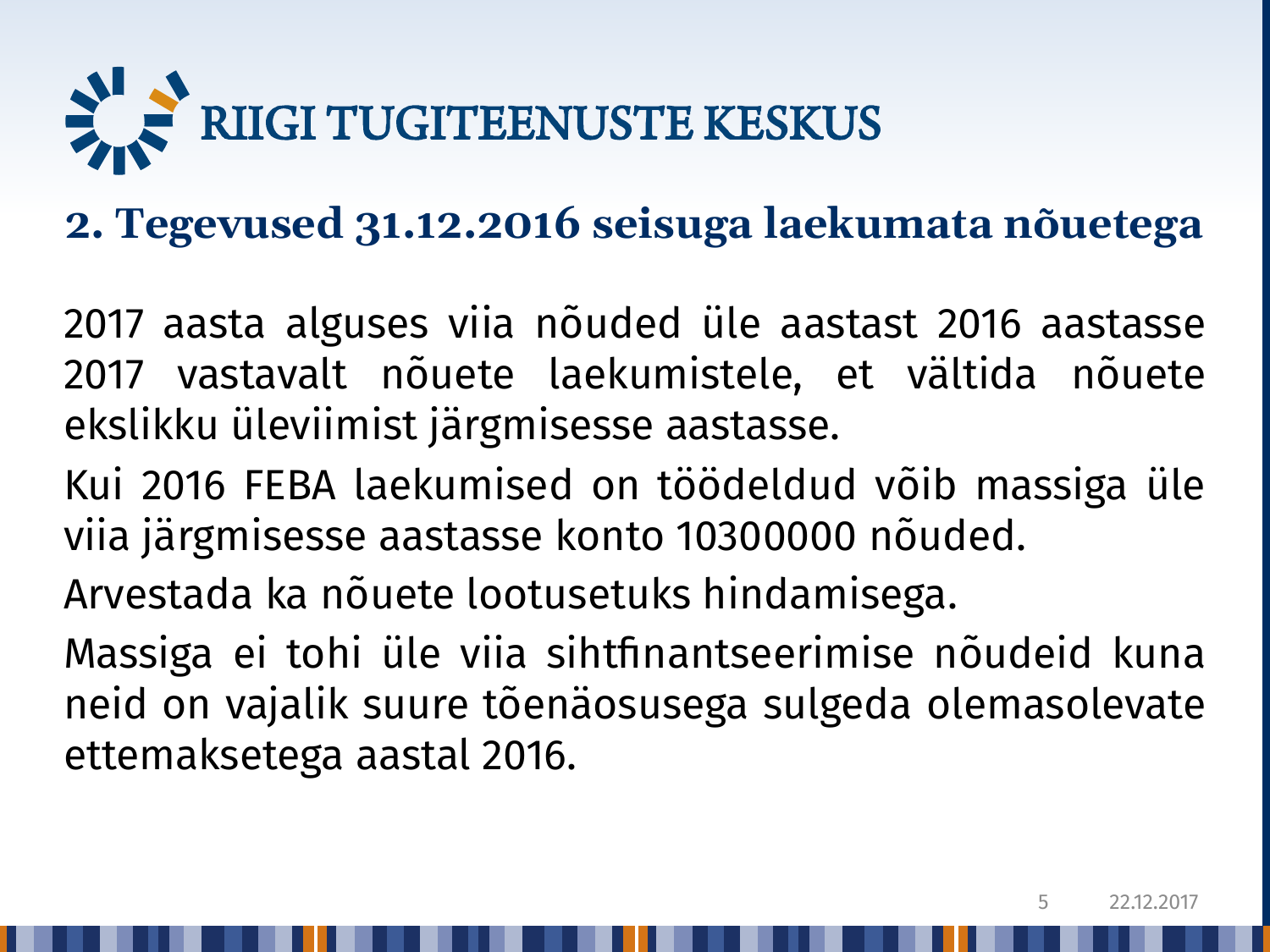

# 2. Tegevused 31.12.2016 seisuga laekumata nõuetega
2017 aasta alguses viia nõuded üle aastast 2016 aastasse 2017 vastavalt nõuete laekumistele, et vältida nõuete ekslikku üleviimist järgmisesse aastasse.
Kui 2016 FEBA laekumised on töödeldud võib massiga üle viia järgmisesse aastasse konto 10300000 nõuded.
Arvestada ka nõuete lootusetuks hindamisega.
Massiga ei tohi üle viia sihtfinantseerimise nõudeid kuna neid on vajalik suure tõenäosusega sulgeda olemasolevate ettemaksetega aastal 2016.
5
22.12.2017